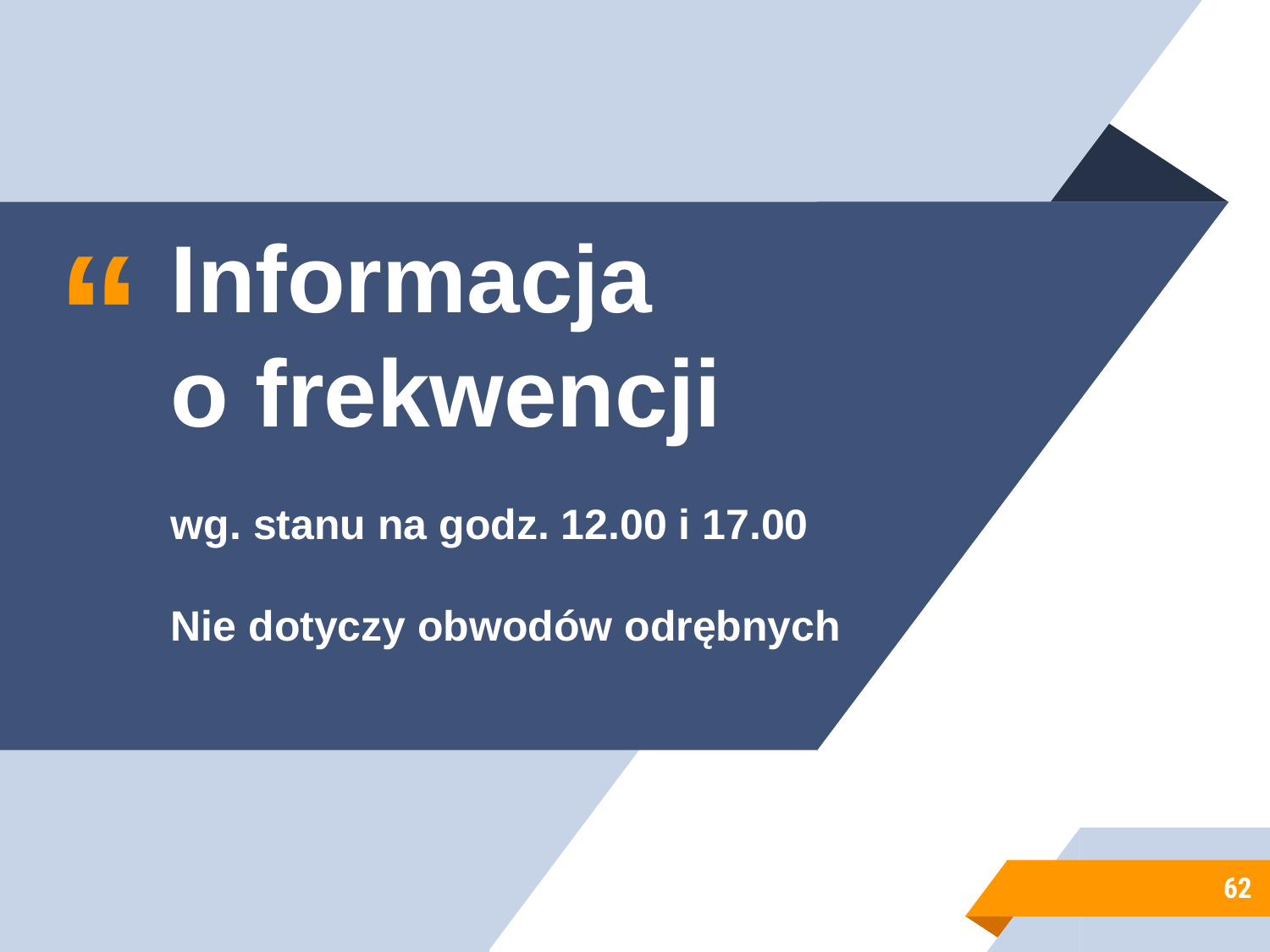

Informacja
				o frekwencji

				wg. stanu na godz. 12.00 i 17.00

				Nie dotyczy obwodów odrębnych
62